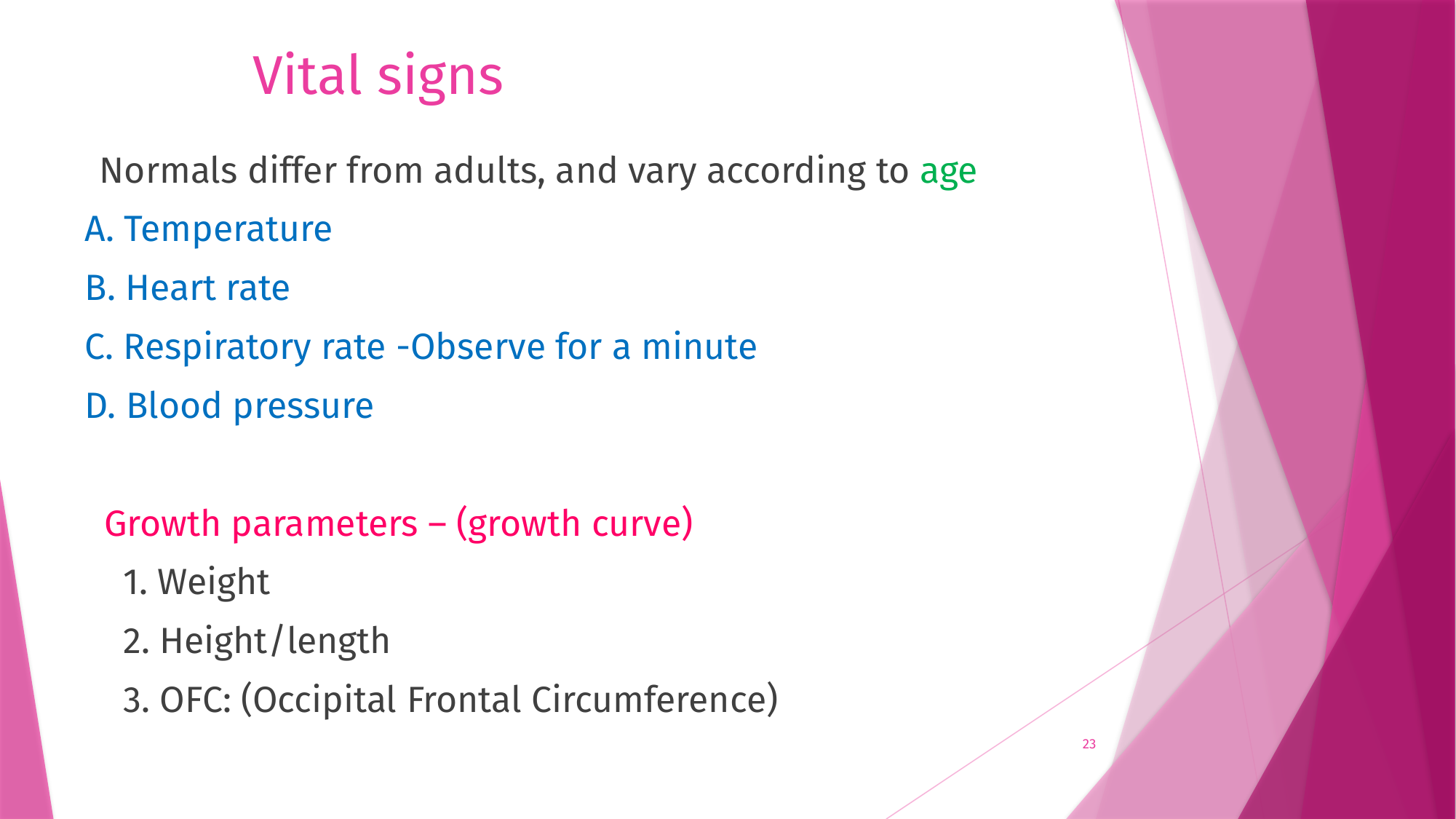

# Vital signs
  Normals differ from adults, and vary according to age
A. Temperature
B. Heart rate
C. Respiratory rate -Observe for a minute
D. Blood pressure

  Growth parameters – (growth curve)
    1. Weight
    2. Height/length
    3. OFC: (Occipital Frontal Circumference)

23